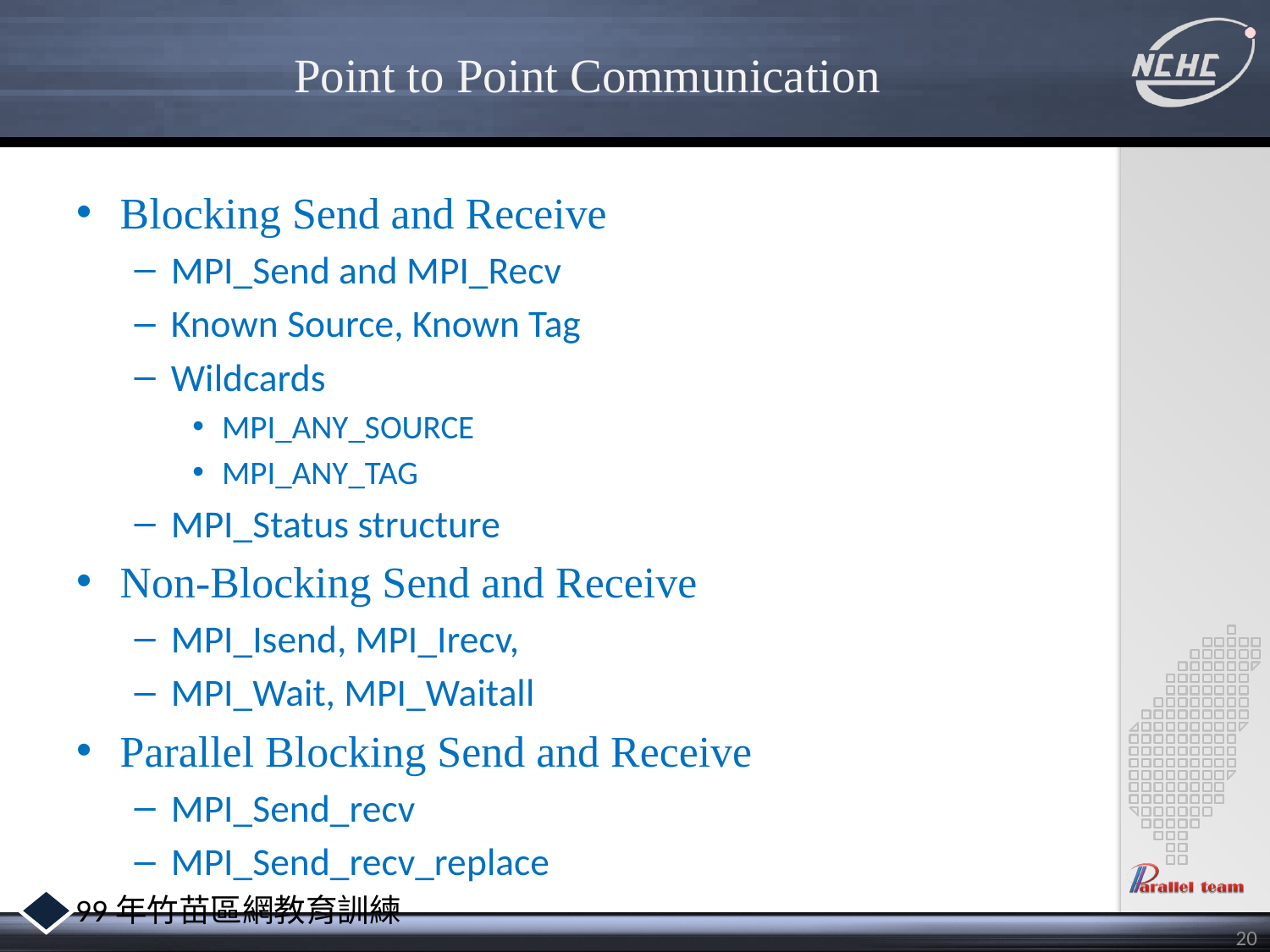

# Point to Point Communication
Blocking Send and Receive
MPI_Send and MPI_Recv
Known Source, Known Tag
Wildcards
MPI_ANY_SOURCE
MPI_ANY_TAG
MPI_Status structure
Non-Blocking Send and Receive
MPI_Isend, MPI_Irecv,
MPI_Wait, MPI_Waitall
Parallel Blocking Send and Receive
MPI_Send_recv
MPI_Send_recv_replace

20